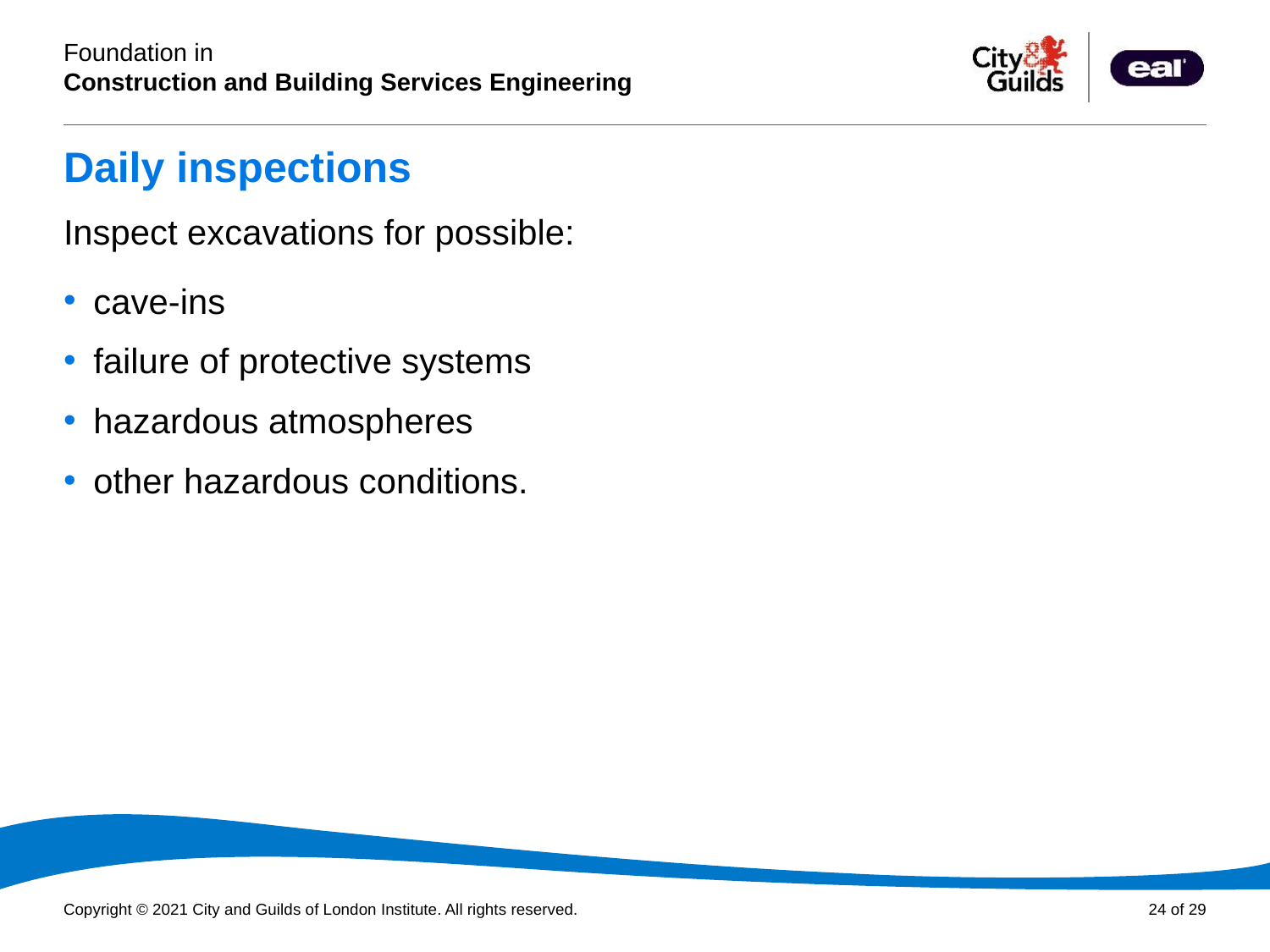

# Daily inspections
Inspect excavations for possible:
cave-ins
failure of protective systems
hazardous atmospheres
other hazardous conditions.